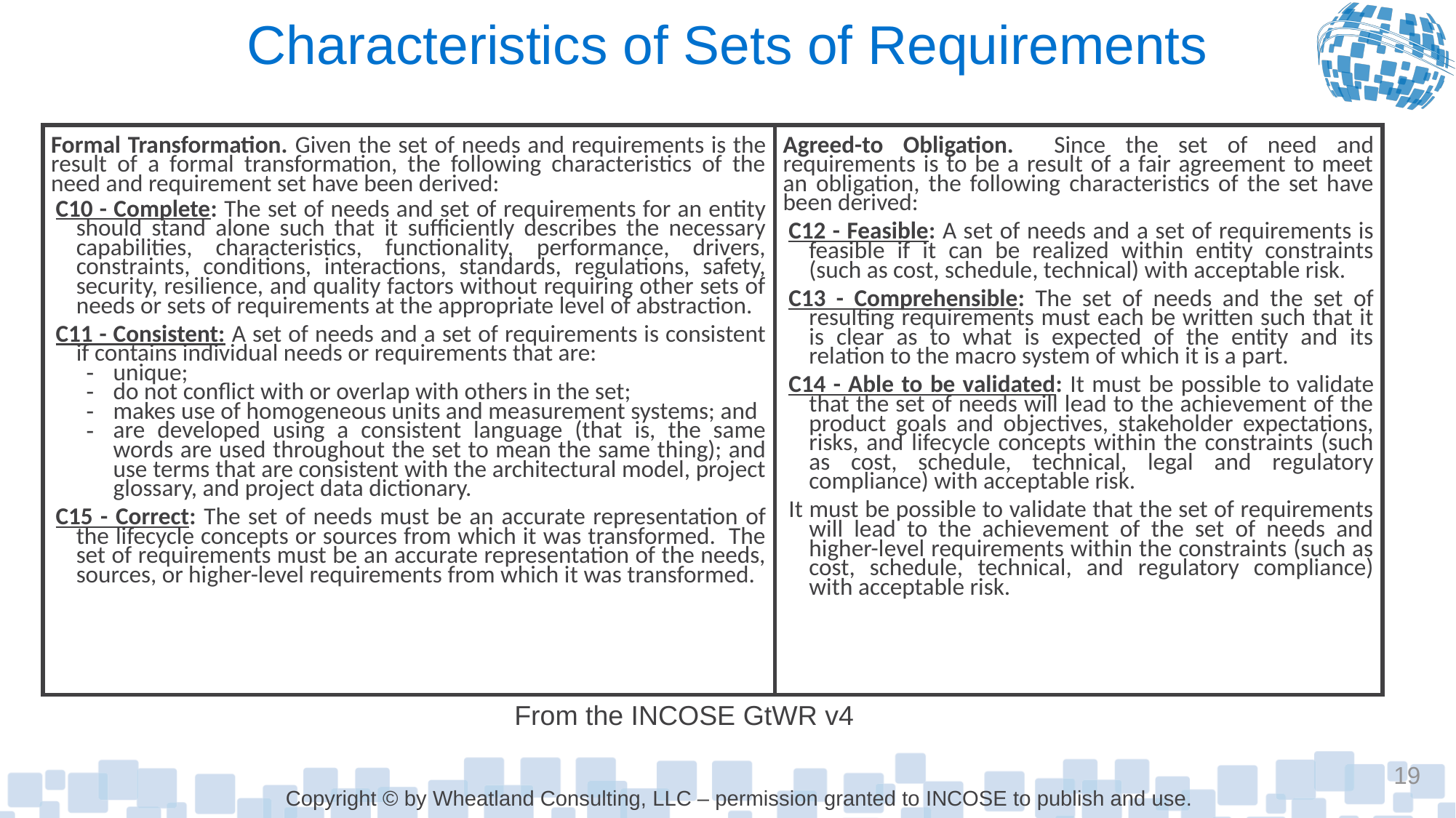

# Characteristics of Sets of Requirements
| Formal Transformation. Given the set of needs and requirements is the result of a formal transformation, the following characteristics of the need and requirement set have been derived: C10 - Complete: The set of needs and set of requirements for an entity should stand alone such that it sufficiently describes the necessary capabilities, characteristics, functionality, performance, drivers, constraints, conditions, interactions, standards, regulations, safety, security, resilience, and quality factors without requiring other sets of needs or sets of requirements at the appropriate level of abstraction. C11 - Consistent: A set of needs and a set of requirements is consistent if contains individual needs or requirements that are: unique; do not conflict with or overlap with others in the set; makes use of homogeneous units and measurement systems; and are developed using a consistent language (that is, the same words are used throughout the set to mean the same thing); and use terms that are consistent with the architectural model, project glossary, and project data dictionary. C15 - Correct: The set of needs must be an accurate representation of the lifecycle concepts or sources from which it was transformed. The set of requirements must be an accurate representation of the needs, sources, or higher-level requirements from which it was transformed. | Agreed-to Obligation. Since the set of need and requirements is to be a result of a fair agreement to meet an obligation, the following characteristics of the set have been derived: C12 - Feasible: A set of needs and a set of requirements is feasible if it can be realized within entity constraints (such as cost, schedule, technical) with acceptable risk. C13 - Comprehensible: The set of needs and the set of resulting requirements must each be written such that it is clear as to what is expected of the entity and its relation to the macro system of which it is a part. C14 - Able to be validated: It must be possible to validate that the set of needs will lead to the achievement of the product goals and objectives, stakeholder expectations, risks, and lifecycle concepts within the constraints (such as cost, schedule, technical, legal and regulatory compliance) with acceptable risk. It must be possible to validate that the set of requirements will lead to the achievement of the set of needs and higher-level requirements within the constraints (such as cost, schedule, technical, and regulatory compliance) with acceptable risk. |
| --- | --- |
From the INCOSE GtWR v4
19
Copyright © by Wheatland Consulting, LLC – permission granted to INCOSE to publish and use.